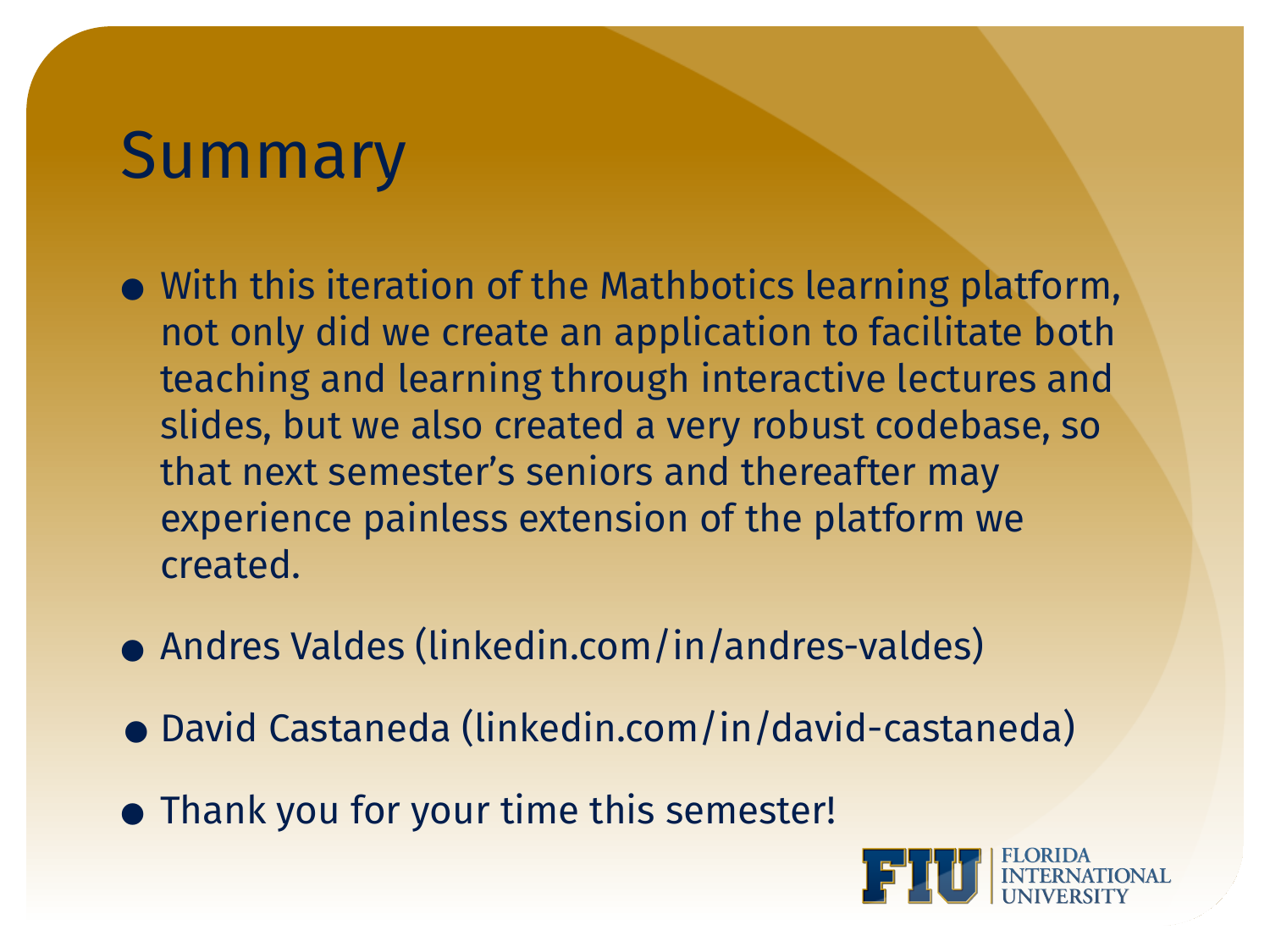

# Summary
With this iteration of the Mathbotics learning platform, not only did we create an application to facilitate both teaching and learning through interactive lectures and slides, but we also created a very robust codebase, so that next semester’s seniors and thereafter may experience painless extension of the platform we created.
Andres Valdes (linkedin.com/in/andres-valdes)
David Castaneda (linkedin.com/in/david-castaneda)
Thank you for your time this semester!